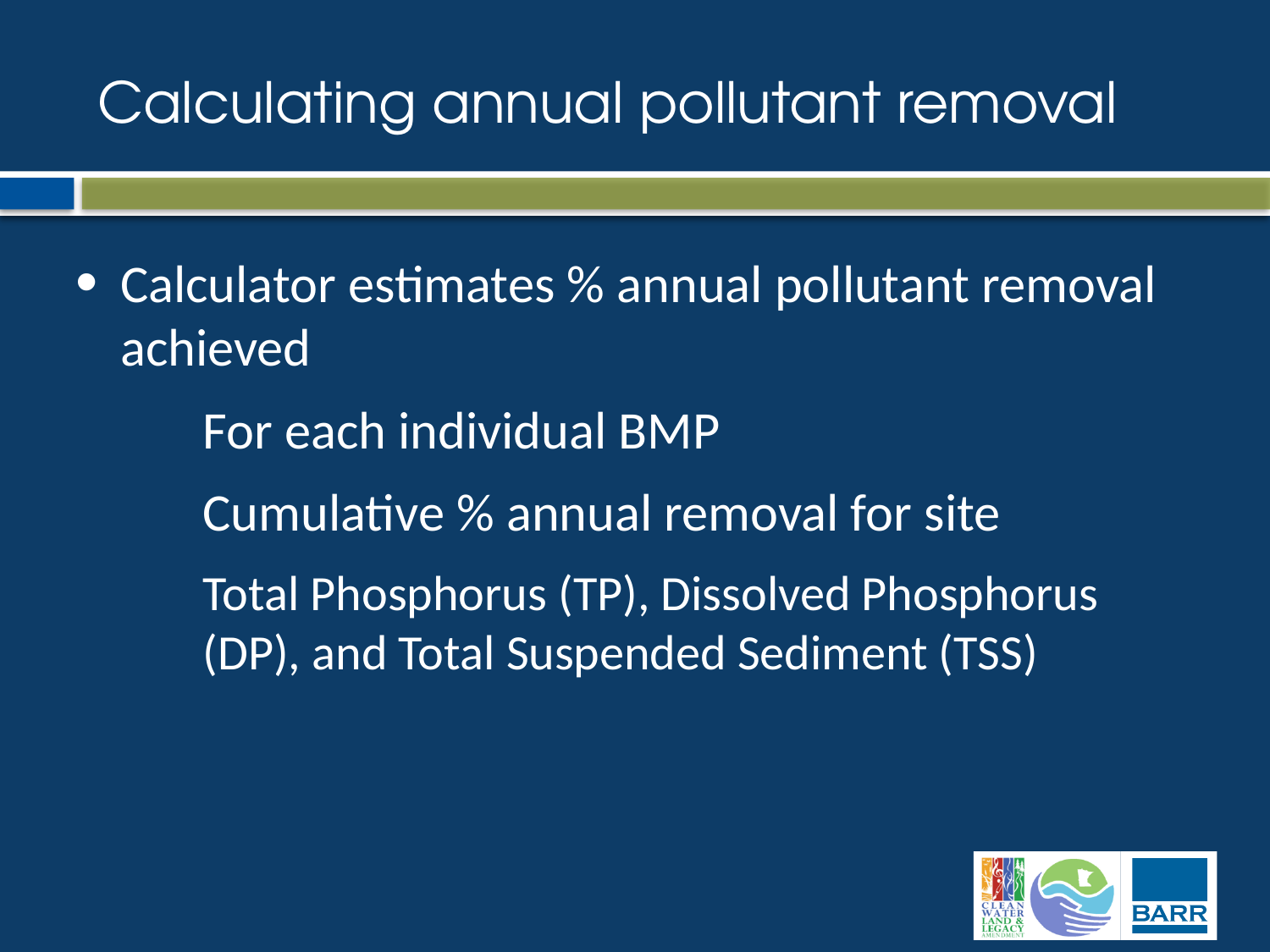

# Calculating annual pollutant removal
Calculator estimates % annual pollutant removal achieved
For each individual BMP
Cumulative % annual removal for site
Total Phosphorus (TP), Dissolved Phosphorus (DP), and Total Suspended Sediment (TSS)